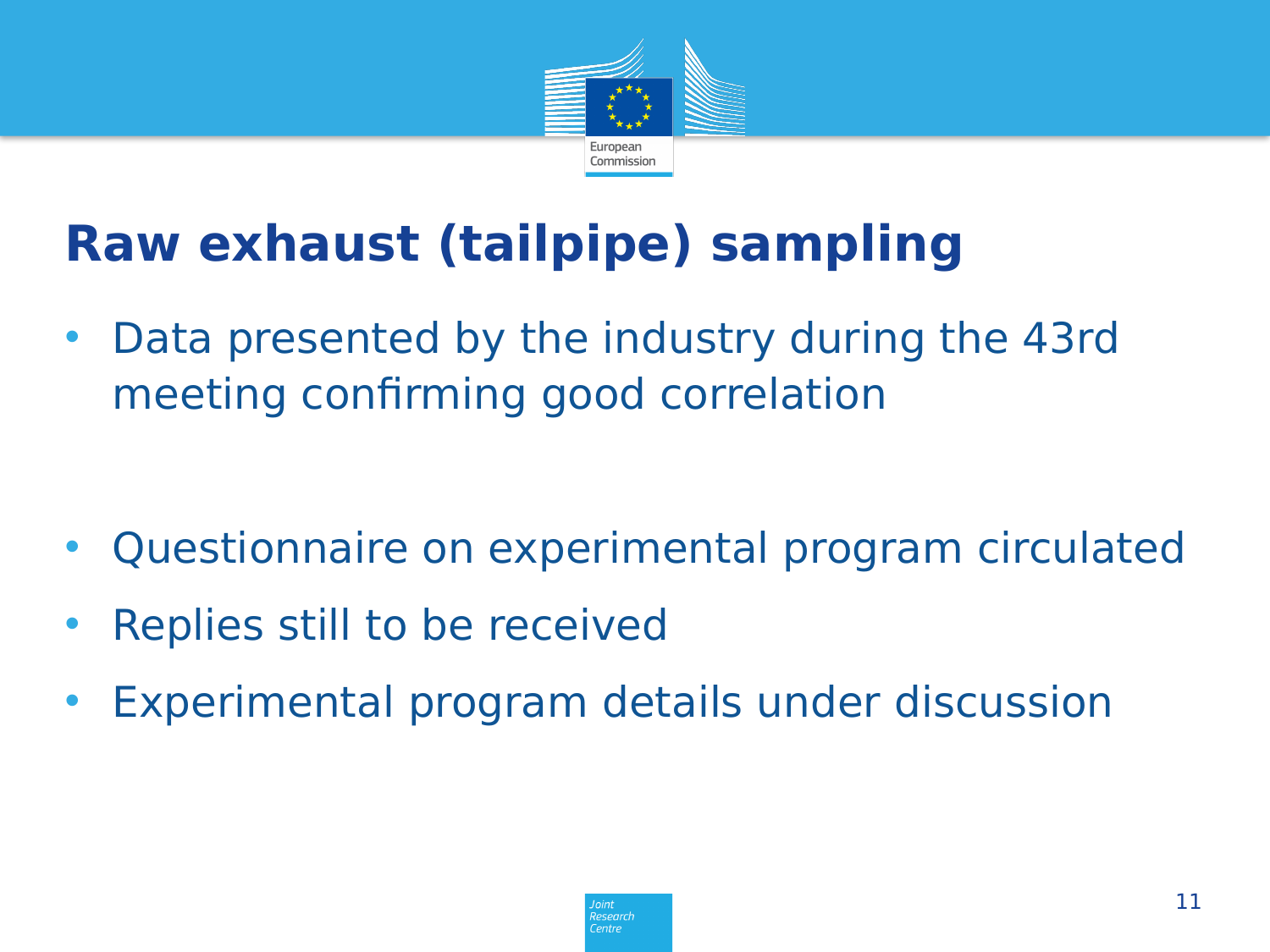

# Raw exhaust (tailpipe) sampling
Data presented by the industry during the 43rd meeting confirming good correlation

Questionnaire on experimental program circulated
Replies still to be received
Experimental program details under discussion